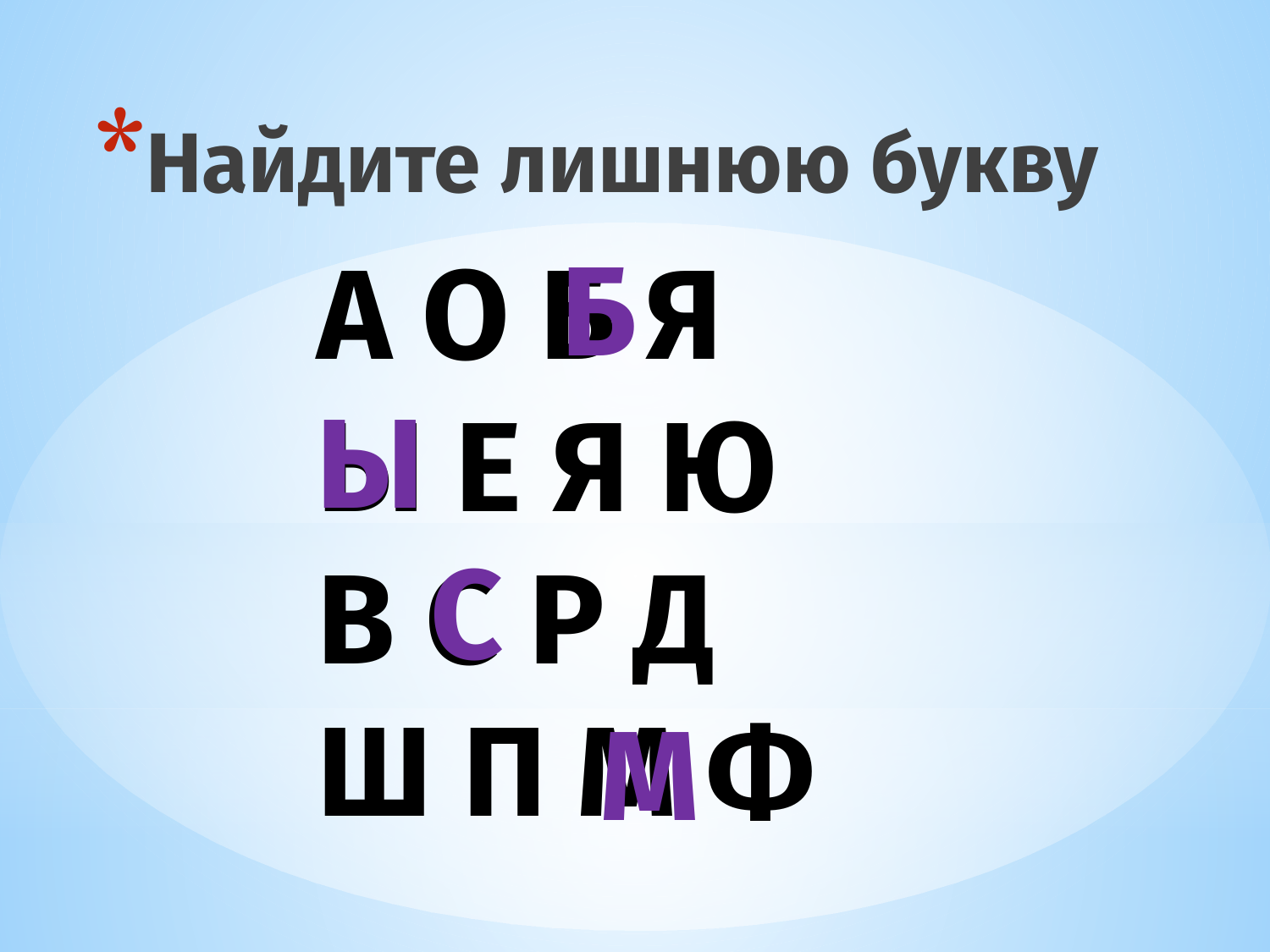

Найдите лишнюю букву
Б
А О Б Я
Ы Е Я Ю
В С Р Д
Ш П М Ф
Ы
С
М